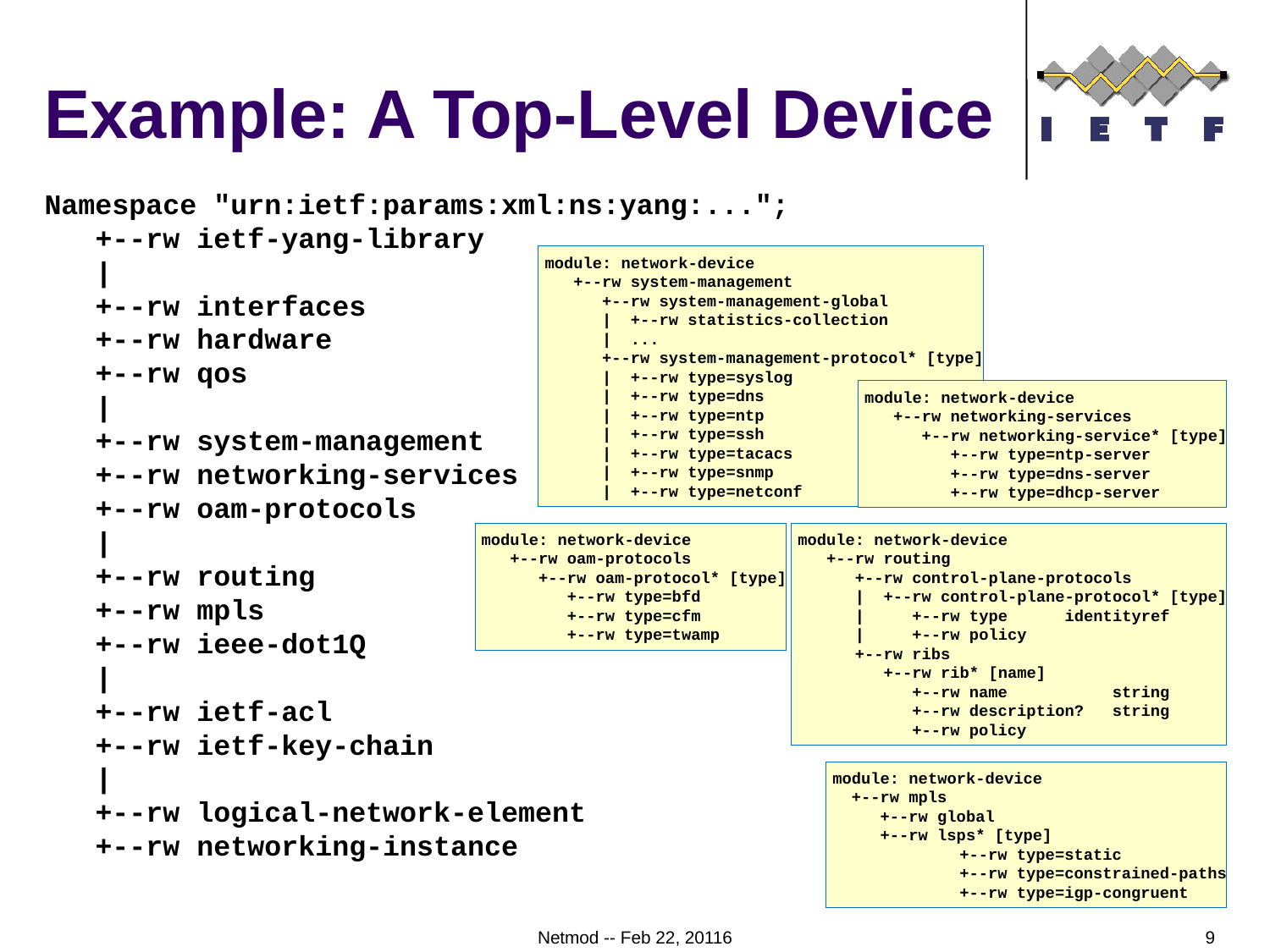

# Example: A Top-Level Device
Namespace "urn:ietf:params:xml:ns:yang:...";
   +--rw ietf-yang-library
   |
   +--rw interfaces
   +--rw hardware
   +--rw qos
   |
   +--rw system-management
   +--rw networking-services
   +--rw oam-protocols
   |
   +--rw routing
   +--rw mpls
   +--rw ieee-dot1Q
   |
   +--rw ietf-acl
   +--rw ietf-key-chain
   |
   +--rw logical-network-element
   +--rw networking-instance
module: network-device
   +--rw system-management
      +--rw system-management-global
      |  +--rw statistics-collection
      |  ...
      +--rw system-management-protocol* [type]
      |  +--rw type=syslog
      |  +--rw type=dns
      |  +--rw type=ntp
      |  +--rw type=ssh
      |  +--rw type=tacacs
      |  +--rw type=snmp
      |  +--rw type=netconf
module: network-device
   +--rw networking-services
      +--rw networking-service* [type]
         +--rw type=ntp-server
         +--rw type=dns-server
         +--rw type=dhcp-server
module: network-device
   +--rw oam-protocols
      +--rw oam-protocol* [type]
         +--rw type=bfd
         +--rw type=cfm
         +--rw type=twamp
module: network-device
   +--rw routing
      +--rw control-plane-protocols
      |  +--rw control-plane-protocol* [type]
      |     +--rw type      identityref
      |     +--rw policy
      +--rw ribs
         +--rw rib* [name]
            +--rw name           string
            +--rw description?   string
            +--rw policy
module: network-device
  +--rw mpls
     +--rw global
     +--rw lsps* [type]
	+--rw type=static
	+--rw type=constrained-paths
	+--rw type=igp-congruent
Netmod -- Feb 22, 20116
9